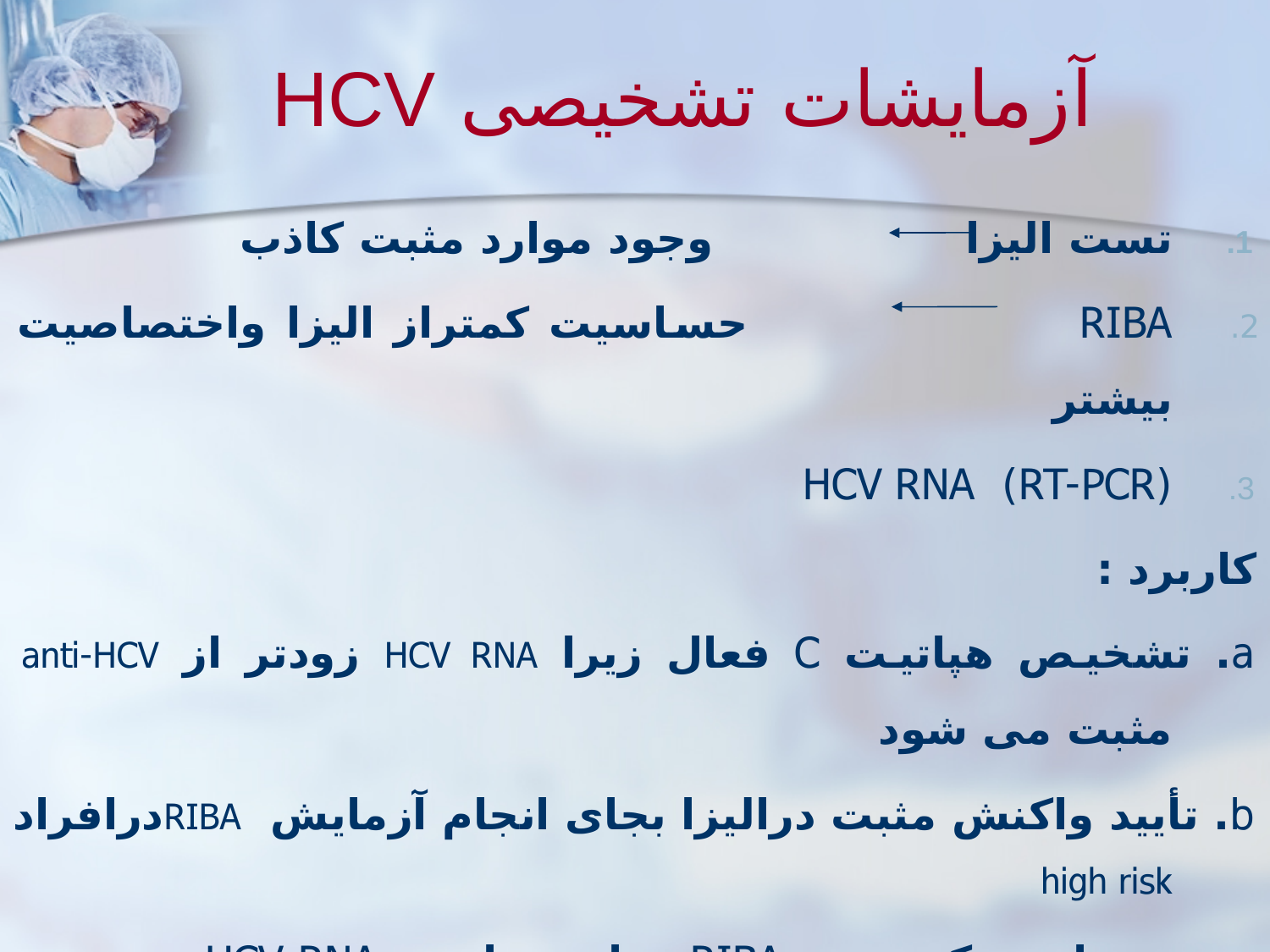

# HCV آزمایشات تشخیصی
تست الیزا 	                وجود موارد مثبت کاذب
RIBA 	                حساسیت کمتراز الیزا واختصاصیت بیشتر
(RT-PCR)  HCV RNA
	کاربرد :
	a. تشخیص هپاتیت C فعال زیرا HCV RNA زودتر از anti-HCV مثبت می شود
	b. تأیید واکنش مثبت درالیزا بجای انجام آزمایش  RIBAدرافراد high risk
	c. در مواردی که تست RIBA بینابینی است HCV RNA در تعیین وضعیت بیمار مفید است که اگر مثبت بود عفونت فعال HCV است و اگر منفی بود نشانه مثبت کاذب در تست RIBA یا یک عفونت بهبود یافته است.